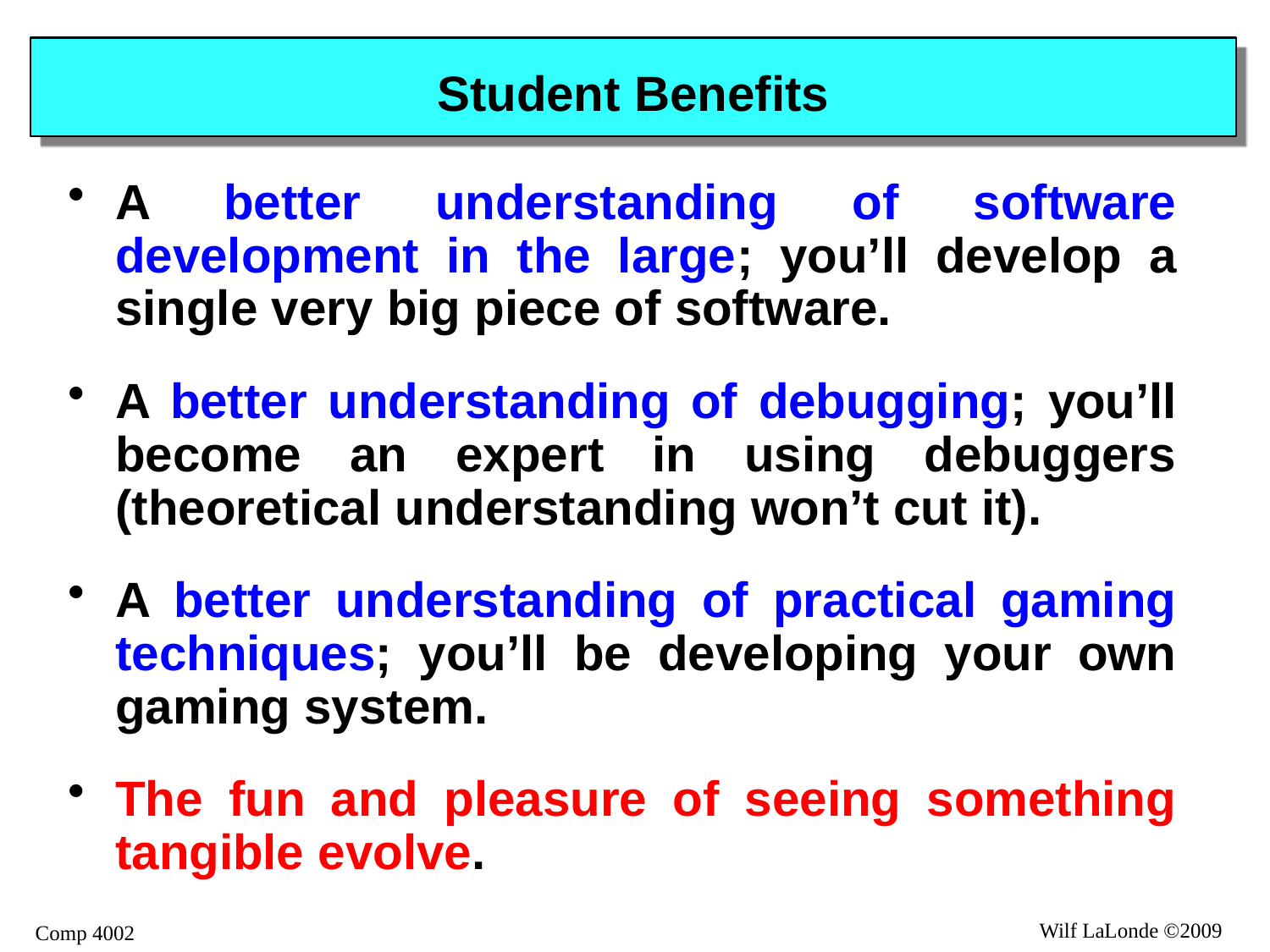

# Student Benefits
A better understanding of software development in the large; you’ll develop a single very big piece of software.

A better understanding of debugging; you’ll become an expert in using debuggers (theoretical understanding won’t cut it).

A better understanding of practical gaming techniques; you’ll be developing your own gaming system.

The fun and pleasure of seeing something tangible evolve.